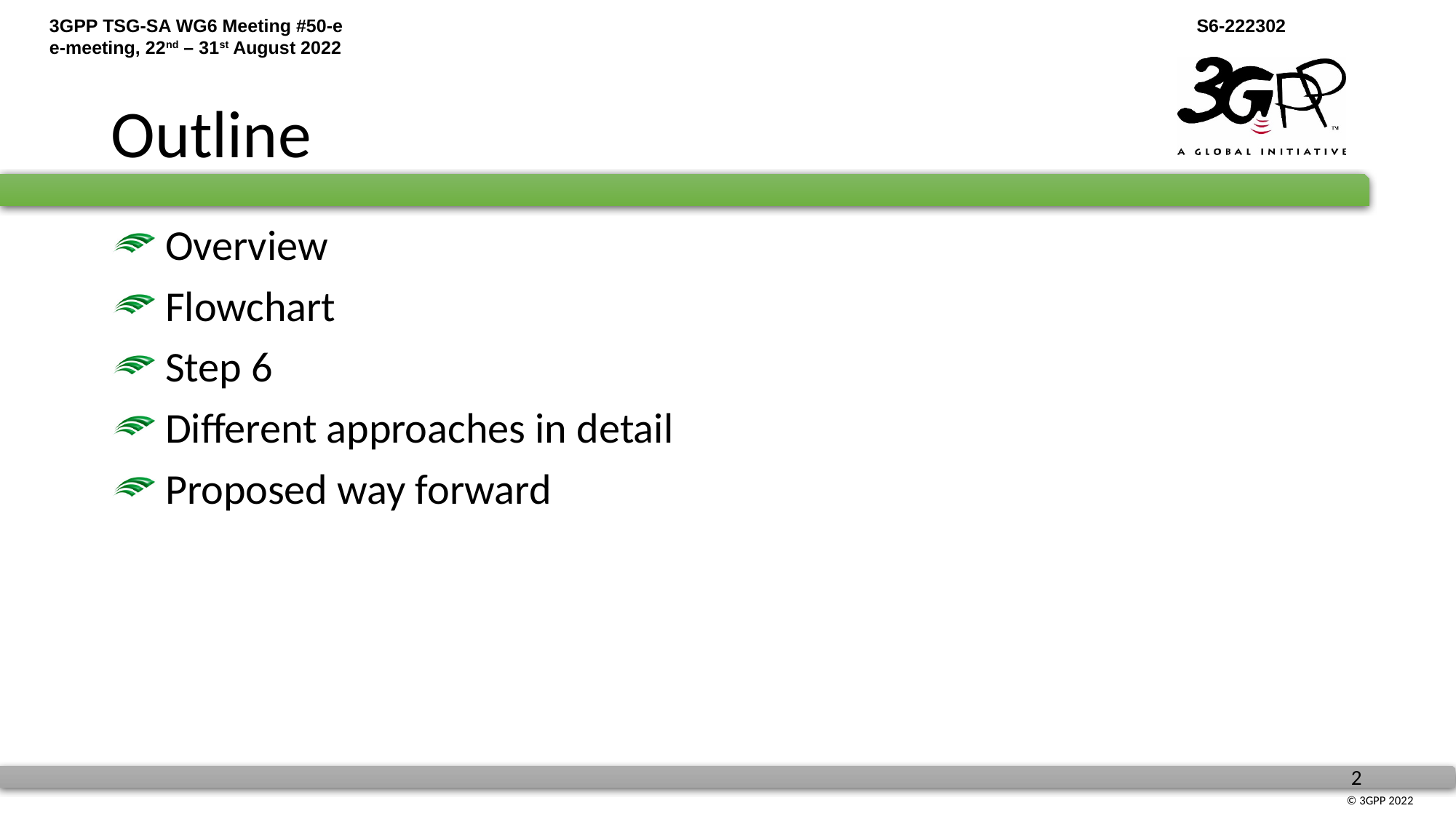

# Outline
 Overview
 Flowchart
 Step 6
 Different approaches in detail
 Proposed way forward